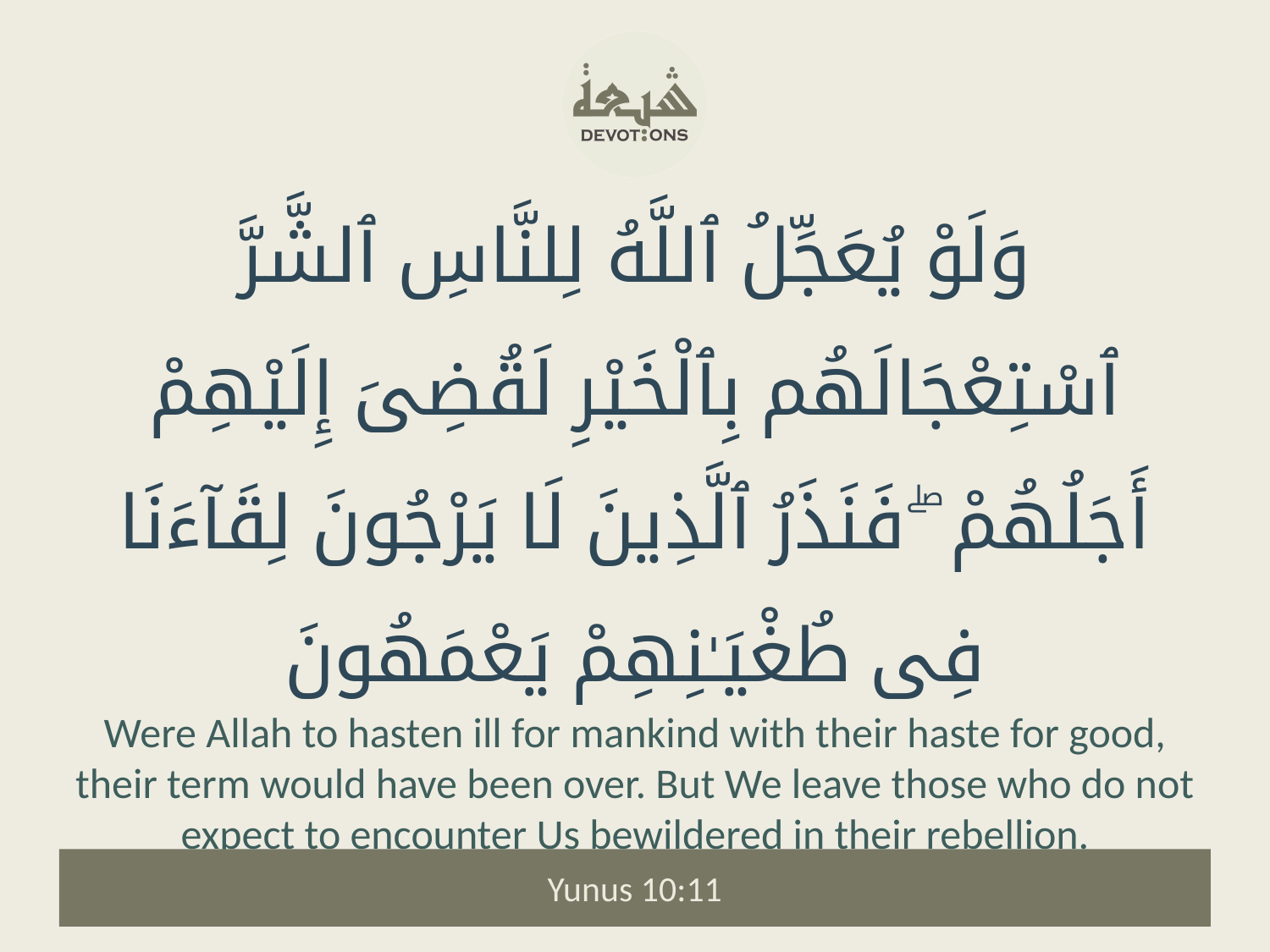

وَلَوْ يُعَجِّلُ ٱللَّهُ لِلنَّاسِ ٱلشَّرَّ ٱسْتِعْجَالَهُم بِٱلْخَيْرِ لَقُضِىَ إِلَيْهِمْ أَجَلُهُمْ ۖ فَنَذَرُ ٱلَّذِينَ لَا يَرْجُونَ لِقَآءَنَا فِى طُغْيَـٰنِهِمْ يَعْمَهُونَ
Were Allah to hasten ill for mankind with their haste for good, their term would have been over. But We leave those who do not expect to encounter Us bewildered in their rebellion.
Yunus 10:11